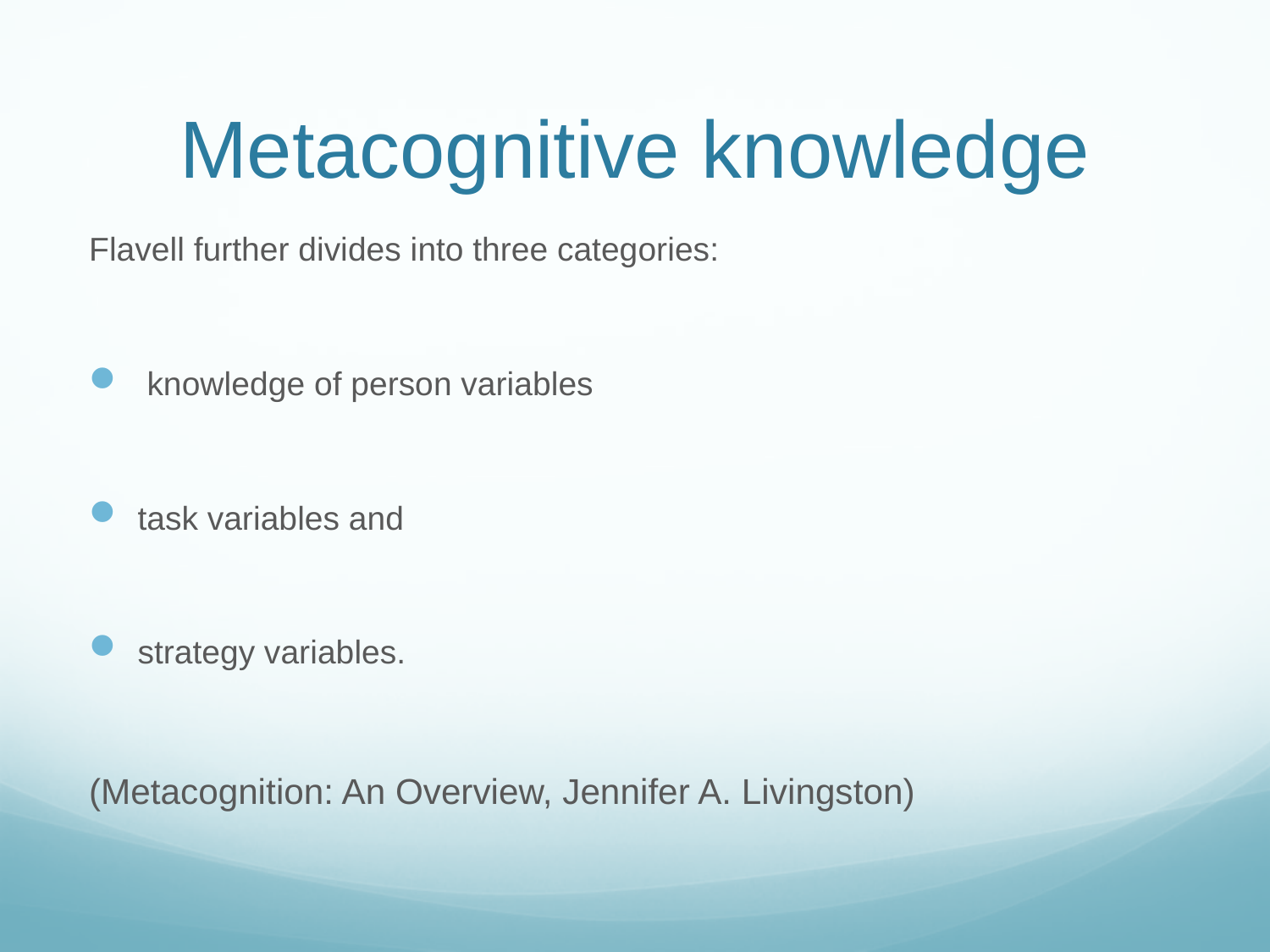

# Metacognitive knowledge
Flavell further divides into three categories:

 knowledge of person variables

task variables and

strategy variables.

(Metacognition: An Overview, Jennifer A. Livingston)